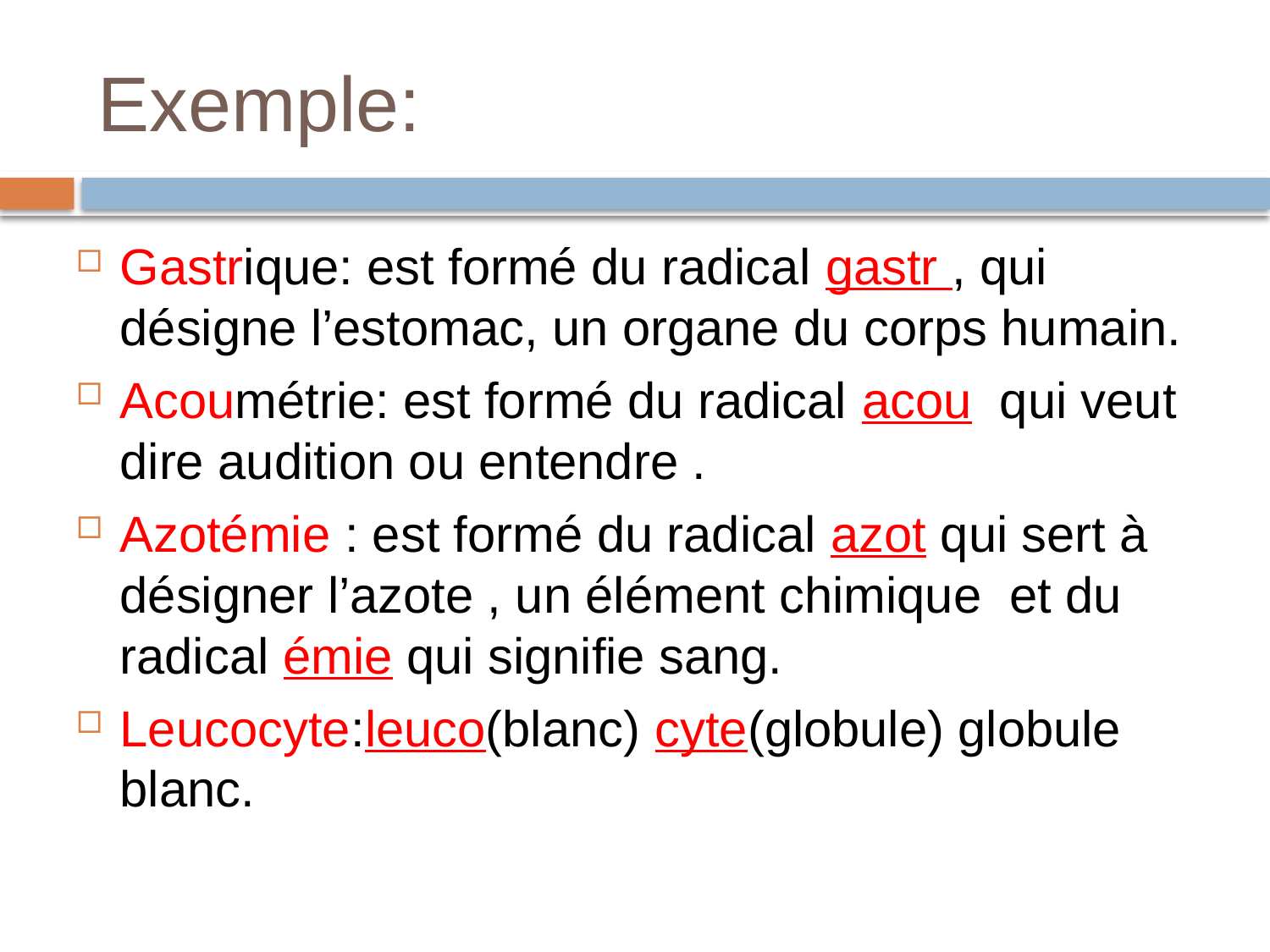

# Exemple:
Gastrique: est formé du radical gastr , qui désigne l’estomac, un organe du corps humain.
Acoumétrie: est formé du radical acou  qui veut dire audition ou entendre .
Azotémie : est formé du radical azot qui sert à désigner l’azote , un élément chimique  et du radical émie qui signifie sang.
Leucocyte:leuco(blanc) cyte(globule) globule blanc.